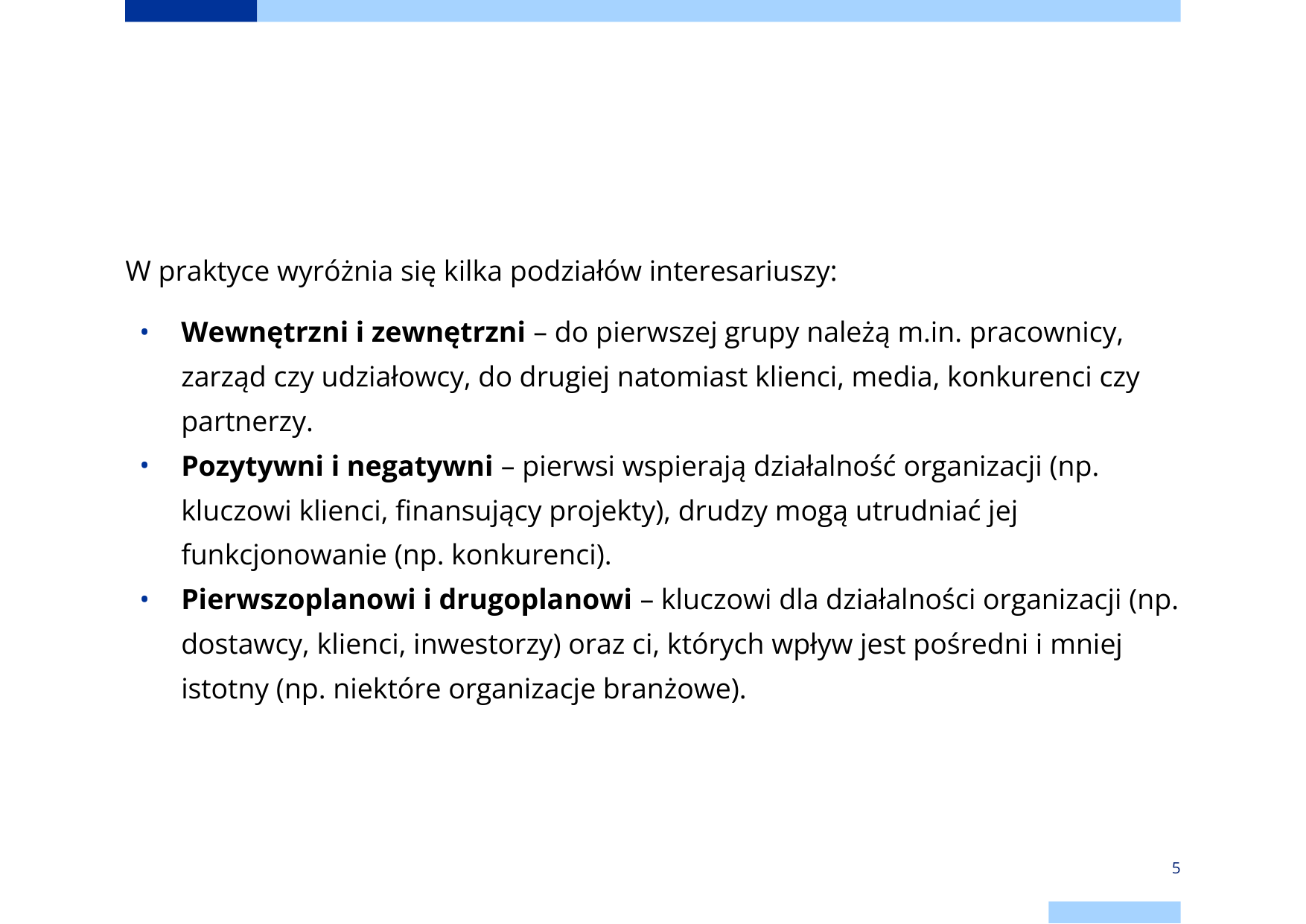

#
W praktyce wyróżnia się kilka podziałów interesariuszy:
Wewnętrzni i zewnętrzni – do pierwszej grupy należą m.in. pracownicy, zarząd czy udziałowcy, do drugiej natomiast klienci, media, konkurenci czy partnerzy.
Pozytywni i negatywni – pierwsi wspierają działalność organizacji (np. kluczowi klienci, finansujący projekty), drudzy mogą utrudniać jej funkcjonowanie (np. konkurenci).
Pierwszoplanowi i drugoplanowi – kluczowi dla działalności organizacji (np. dostawcy, klienci, inwestorzy) oraz ci, których wpływ jest pośredni i mniej istotny (np. niektóre organizacje branżowe).
5